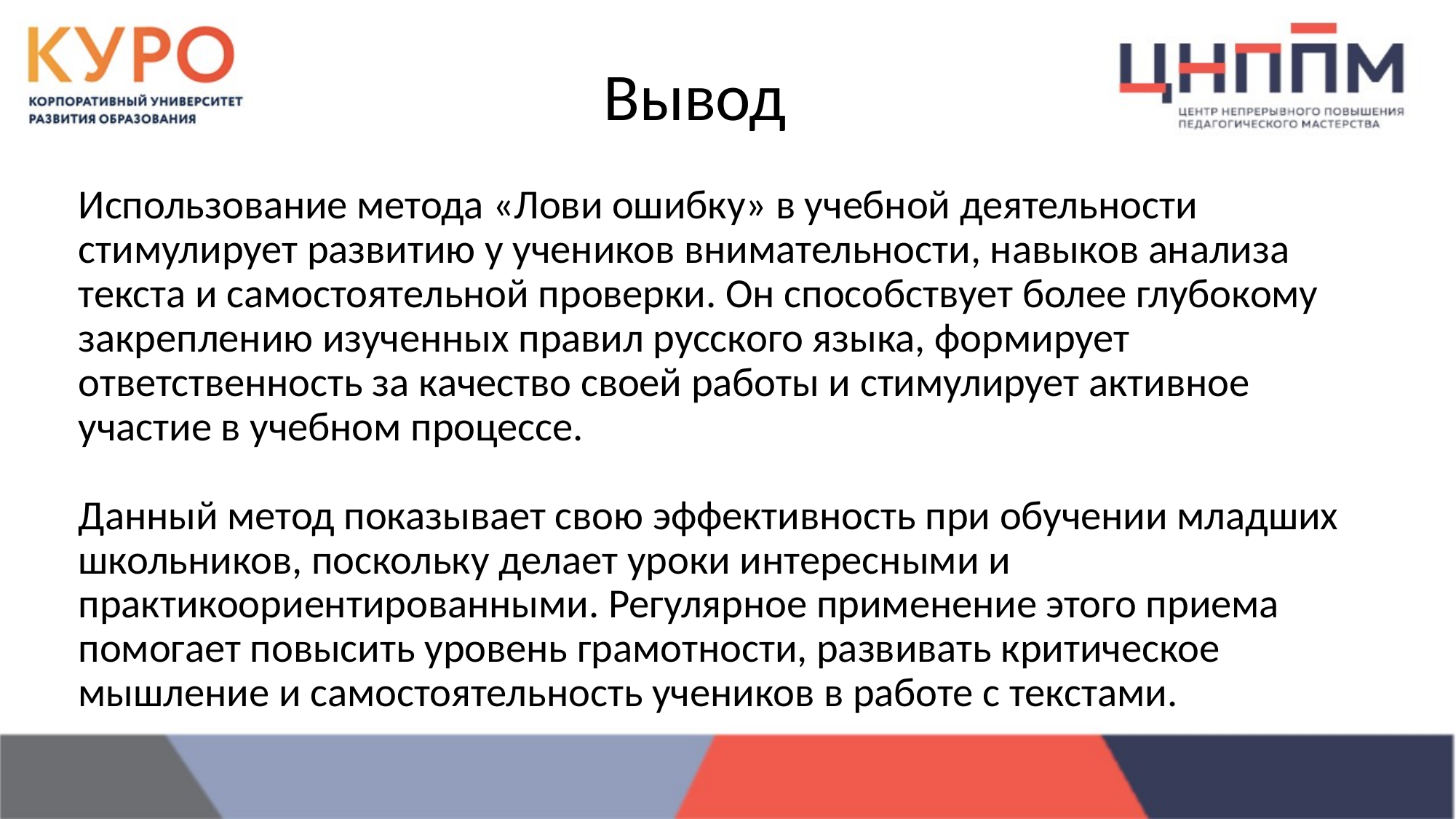

# Вывод
Использование метода «Лови ошибку» в учебной деятельности стимулирует развитию у учеников внимательности, навыков анализа текста и самостоятельной проверки. Он способствует более глубокому закреплению изученных правил русского языка, формирует ответственность за качество своей работы и стимулирует активное участие в учебном процессе.

Данный метод показывает свою эффективность при обучении младших школьников, поскольку делает уроки интересными и практикоориентированными. Регулярное применение этого приема помогает повысить уровень грамотности, развивать критическое мышление и самостоятельность учеников в работе с текстами.